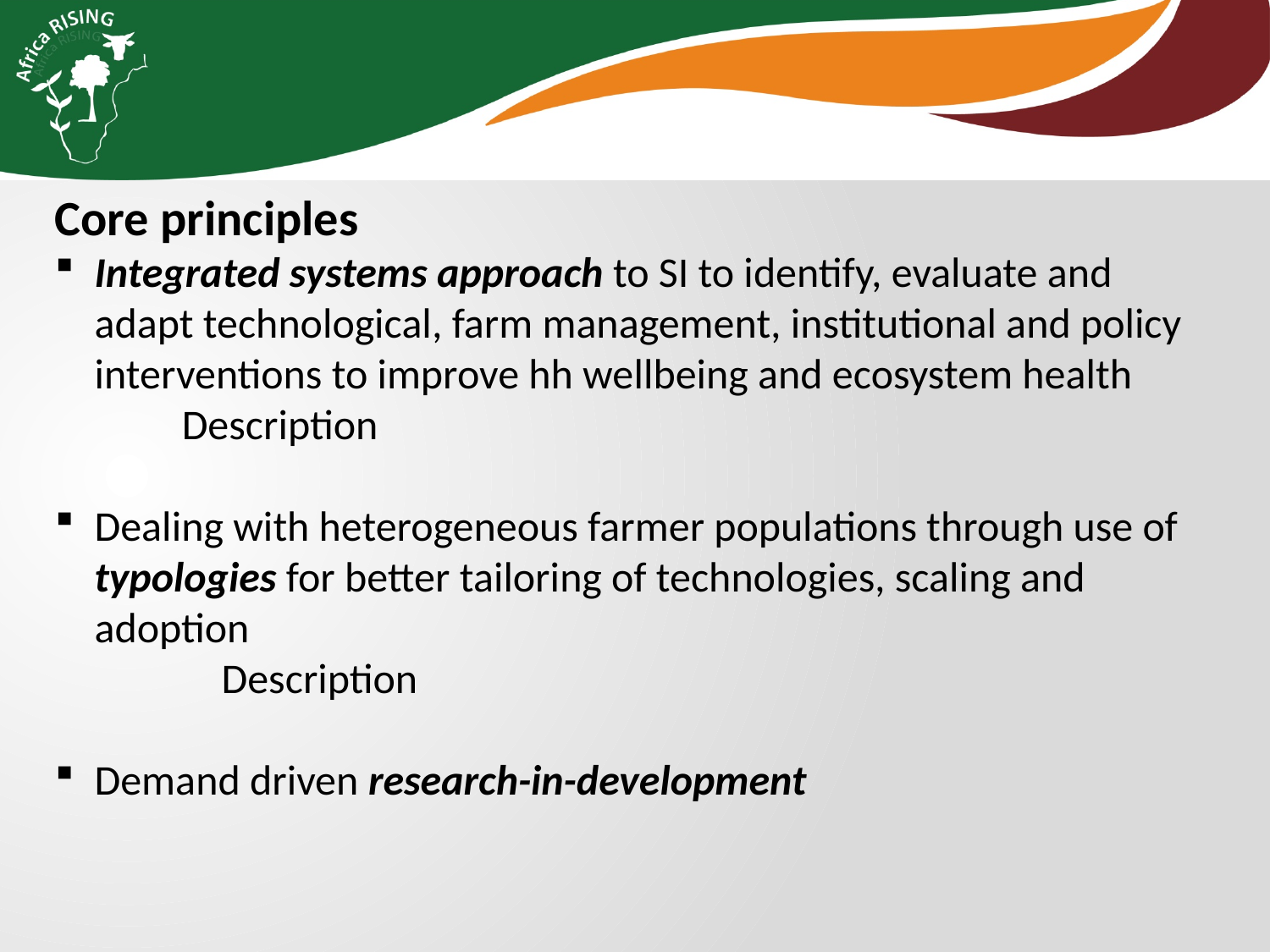

Core principles
Integrated systems approach to SI to identify, evaluate and adapt technological, farm management, institutional and policy interventions to improve hh wellbeing and ecosystem health
	Description
Dealing with heterogeneous farmer populations through use of typologies for better tailoring of technologies, scaling and adoption
	Description
Demand driven research-in-development